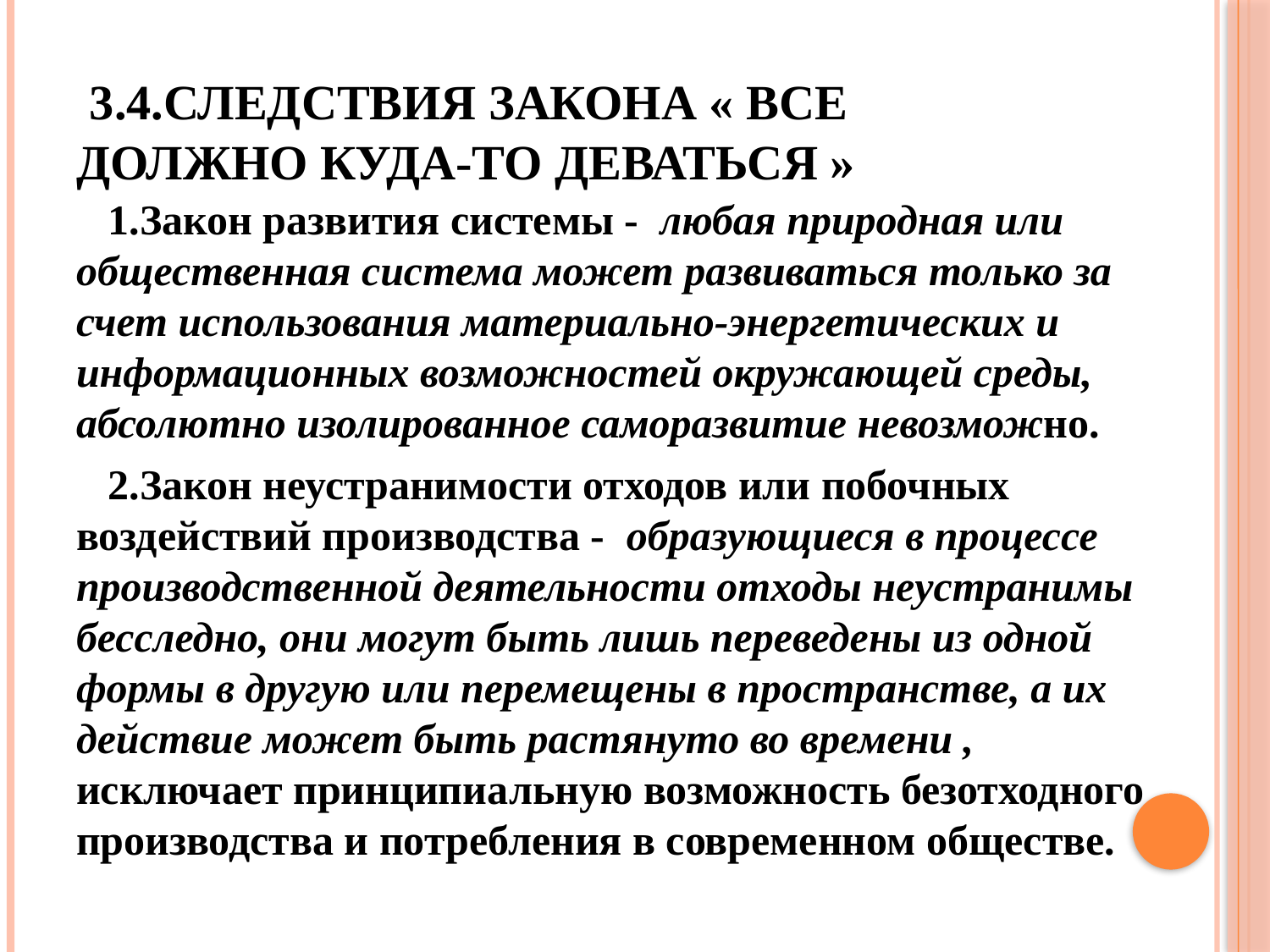

# 3.4.СЛЕДСТВИЯ ЗАКОНА « ВСЕ ДОЛЖНО КУДА-ТО ДЕВАТЬСЯ »
   1.Закон развития системы -  любая природная или общественная система может развиваться только за счет использования материально-энергетических и информационных возможностей окружающей среды, абсолютно изолированное саморазвитие невозможно.
   2.Закон неустранимости отходов или побочных воздействий производства -  образующиеся в процессе производственной деятельности отходы неустранимы бесследно, они могут быть лишь переведены из одной формы в другую или перемещены в пространстве, а их действие может быть растянуто во времени , исключает принципиальную возможность безотходного производства и потребления в современном обществе.